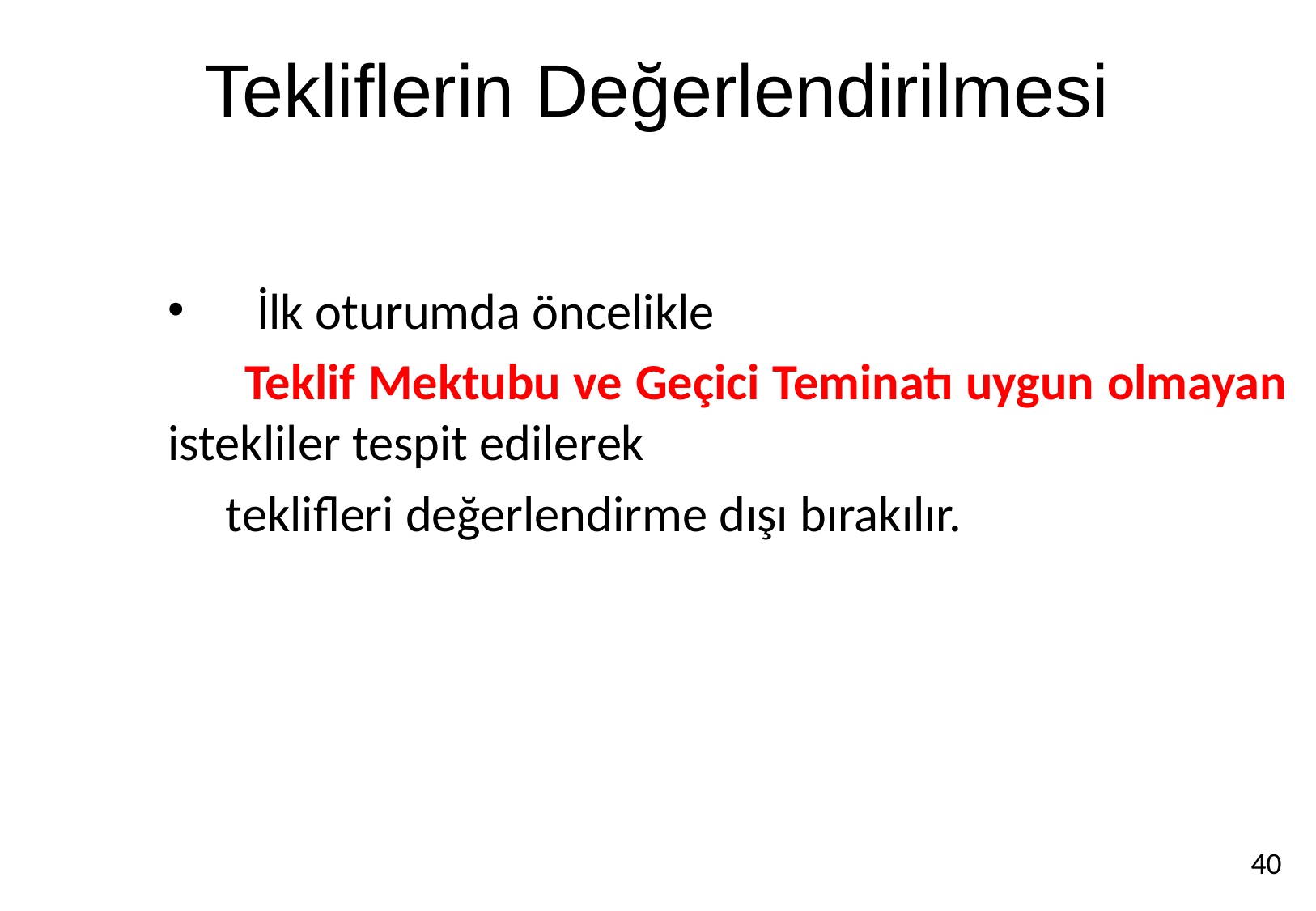

# Tekliflerin Değerlendirilmesi
    İlk oturumda öncelikle
      Teklif Mektubu ve Geçici Teminatı uygun olmayan istekliler tespit edilerek
     teklifleri değerlendirme dışı bırakılır.

40